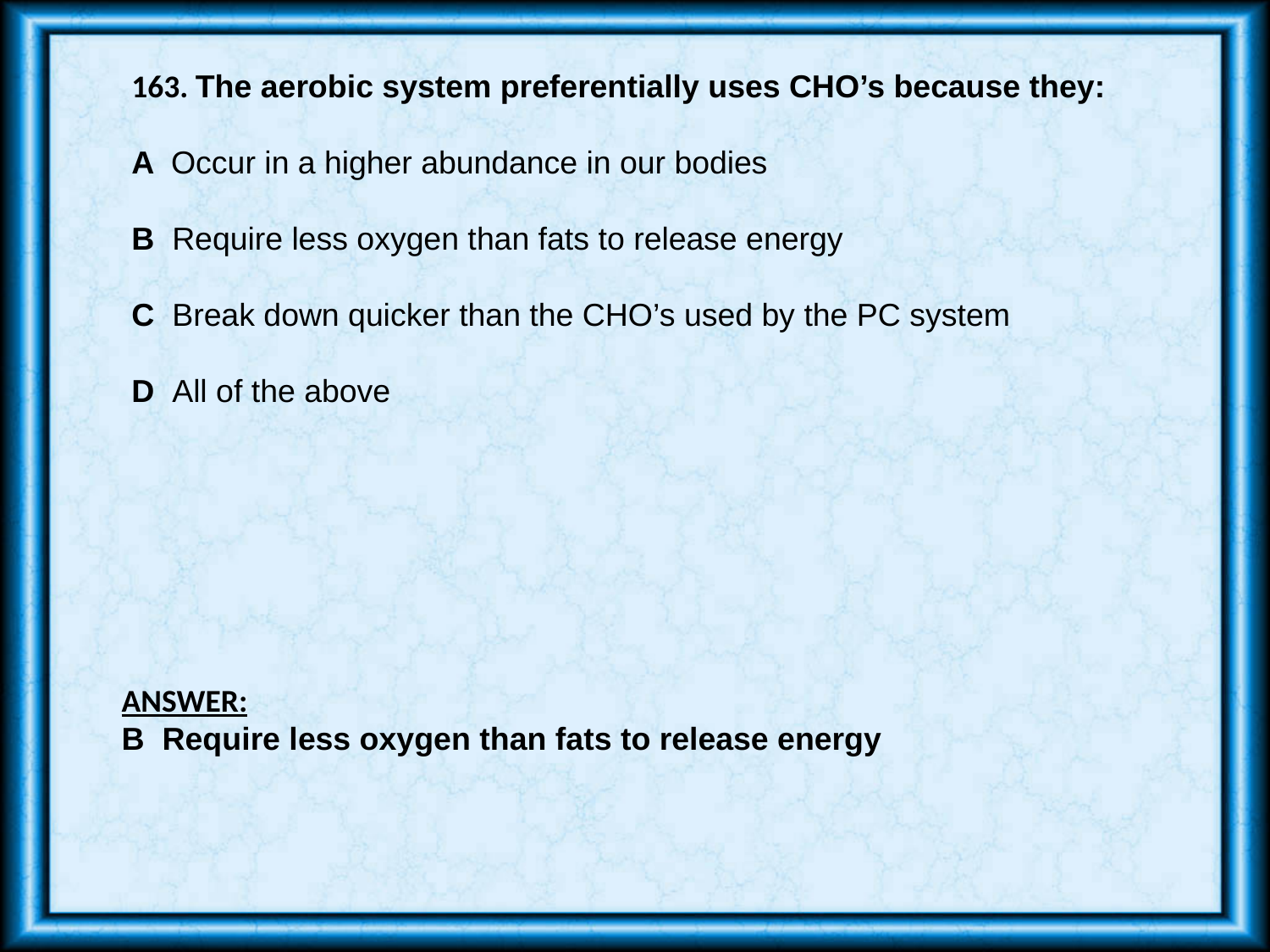

163. The aerobic system preferentially uses CHO’s because they:

A  Occur in a higher abundance in our bodies

B  Require less oxygen than fats to release energy

C  Break down quicker than the CHO’s used by the PC system

D  All of the above

ANSWER:
B  Require less oxygen than fats to release energy